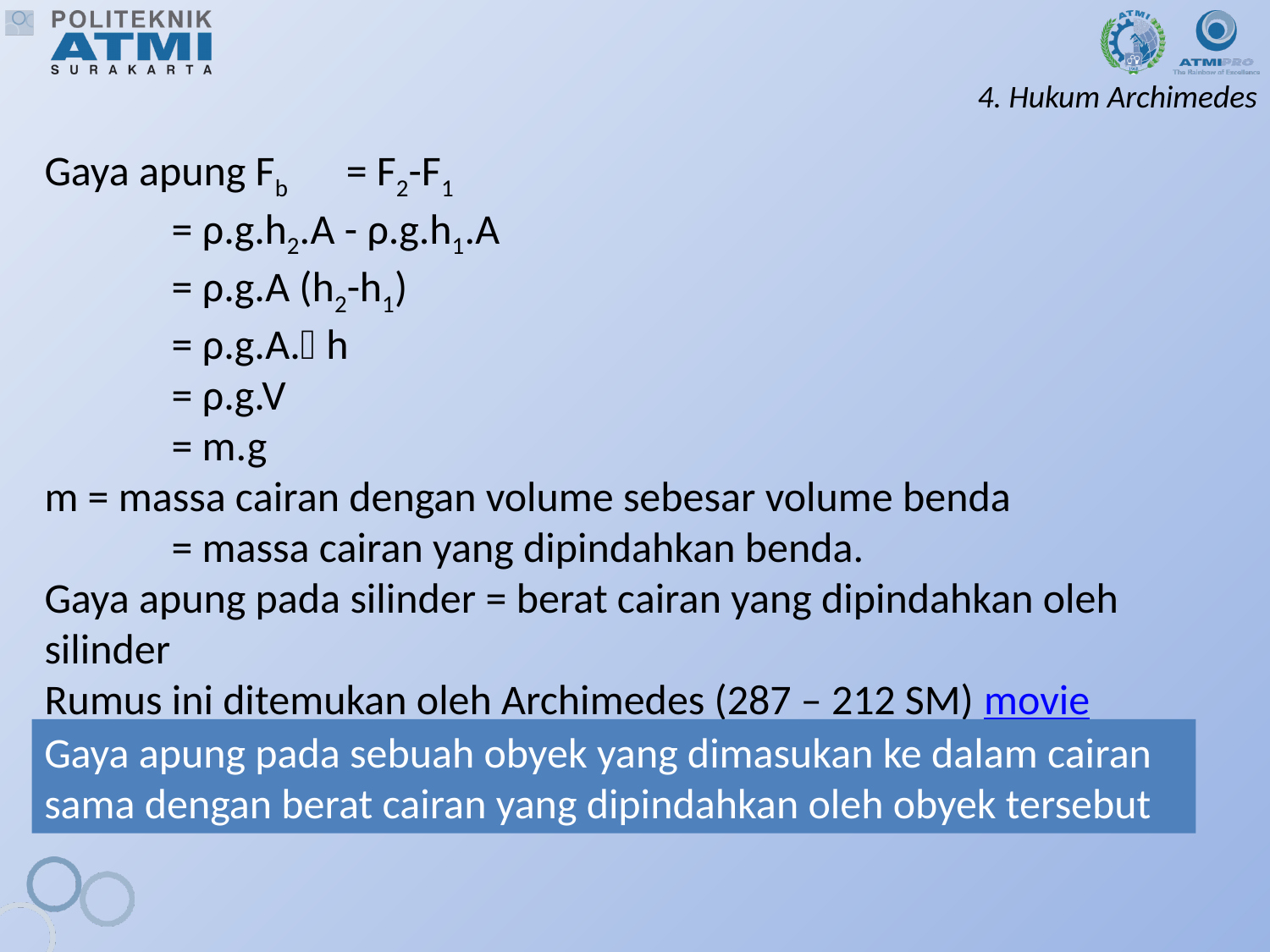

# 4. Hukum Archimedes
Gaya apung Fb 	= F2-F1
	= ρ.g.h2.A - ρ.g.h1.A
	= ρ.g.A (h2-h1)
	= ρ.g.A.Δh
	= ρ.g.V
	= m.g
m = massa cairan dengan volume sebesar volume benda
	= massa cairan yang dipindahkan benda.
Gaya apung pada silinder = berat cairan yang dipindahkan oleh silinder
Rumus ini ditemukan oleh Archimedes (287 – 212 SM) movie
Gaya apung pada sebuah obyek yang dimasukan ke dalam cairan sama dengan berat cairan yang dipindahkan oleh obyek tersebut